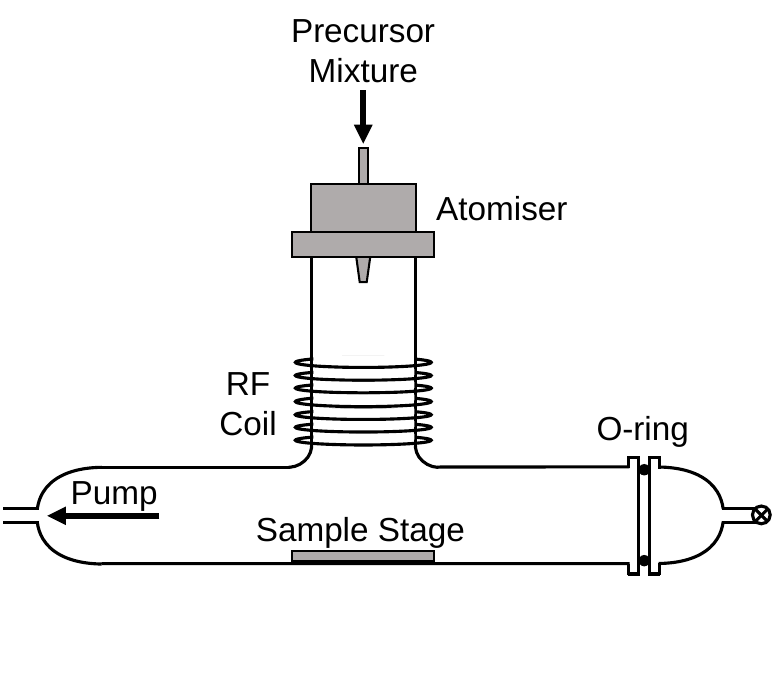

Precursor
Mixture

Atomiser

RF Coil

O-ring

Pump

Sample Stage